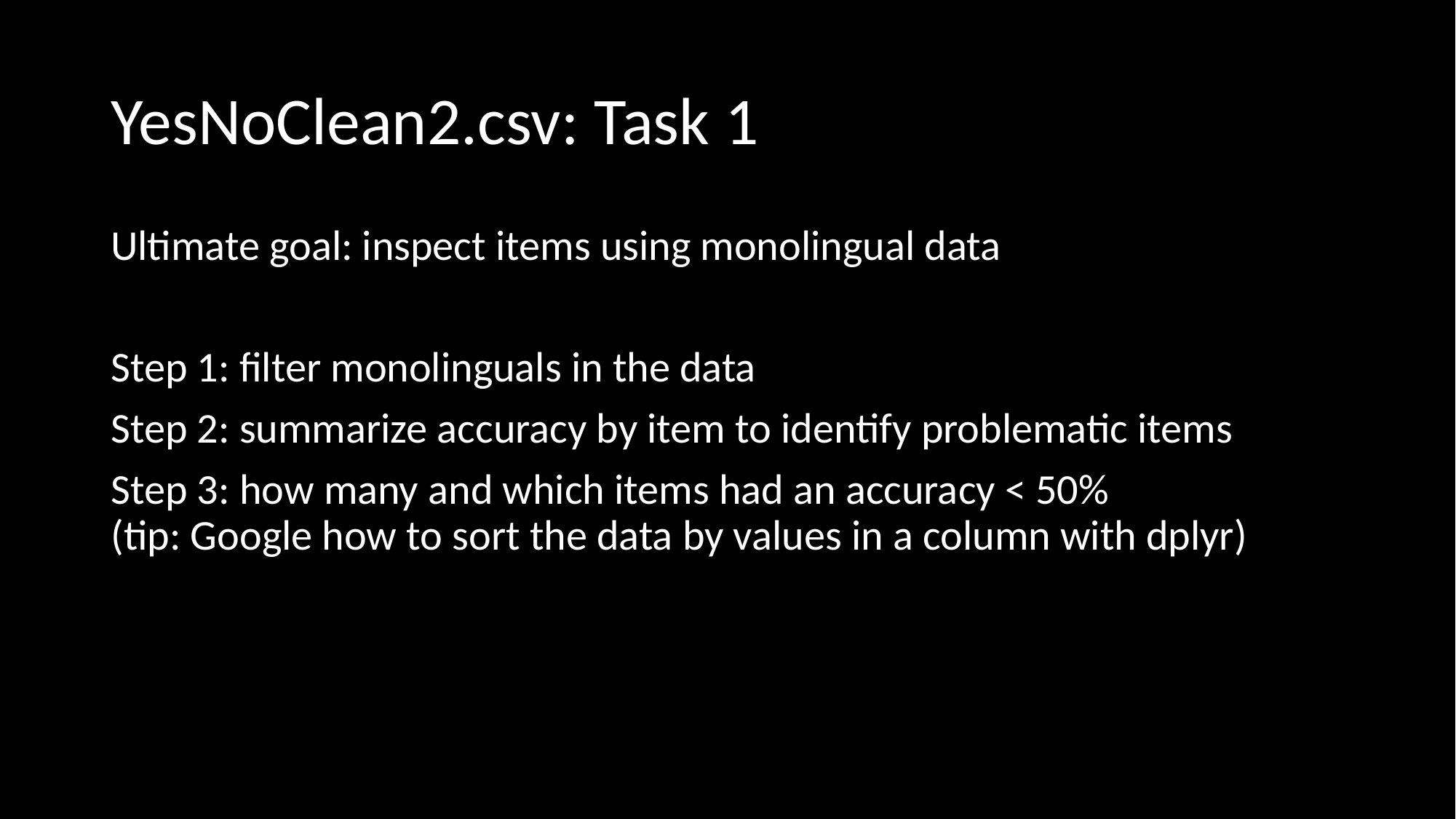

# YesNoClean2.csv: Task 1
Ultimate goal: inspect items using monolingual data

Step 1: filter monolinguals in the data
Step 2: summarize accuracy by item to identify problematic items
Step 3: how many and which items had an accuracy < 50%
(tip: Google how to sort the data by values in a column with dplyr)